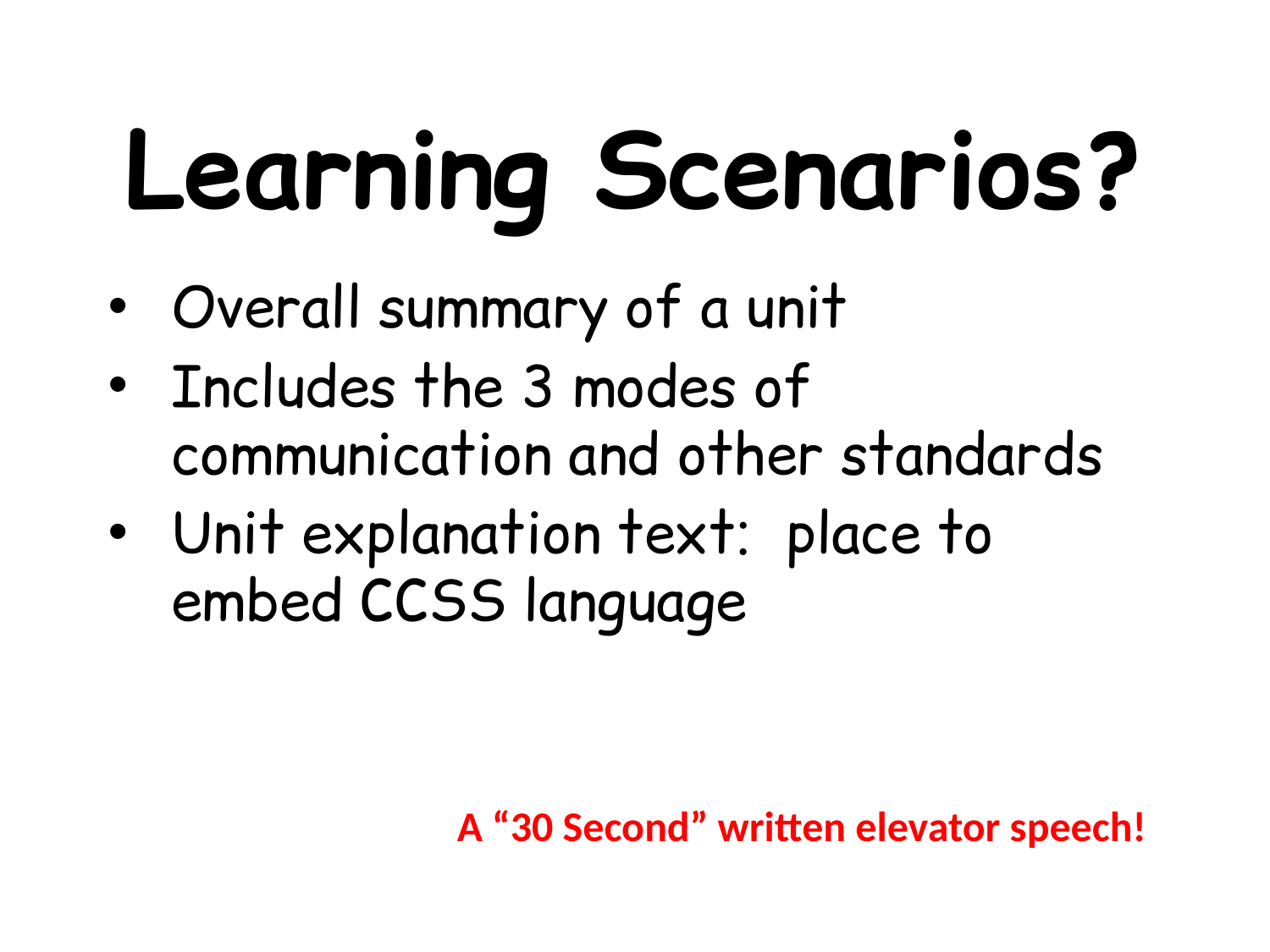

# Learning Scenarios?
Overall summary of a unit
Includes the 3 modes of communication and other standards
Unit explanation text:  place to embed CCSS language

A “30 Second” written elevator speech!